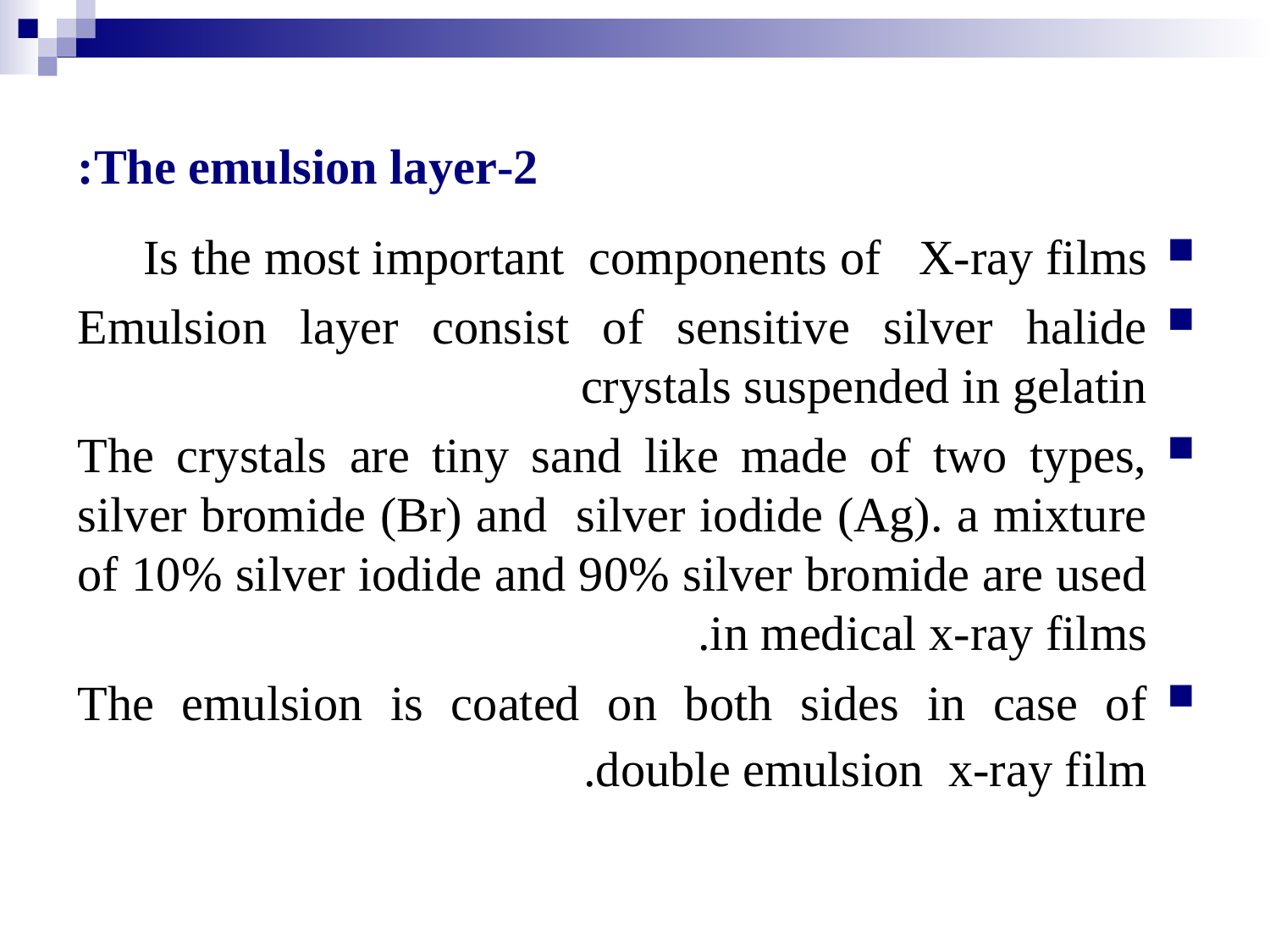

# 2-The emulsion layer:

Is the most important  components of   X-ray films
Emulsion layer consist of sensitive silver halide crystals suspended in gelatin
The crystals are tiny sand like made of two types, silver bromide (Br) and  silver iodide (Ag). a mixture of 10% silver iodide and 90% silver bromide are used in medical x-ray films.
The emulsion is coated on both sides in case of double emulsion  x-ray film.